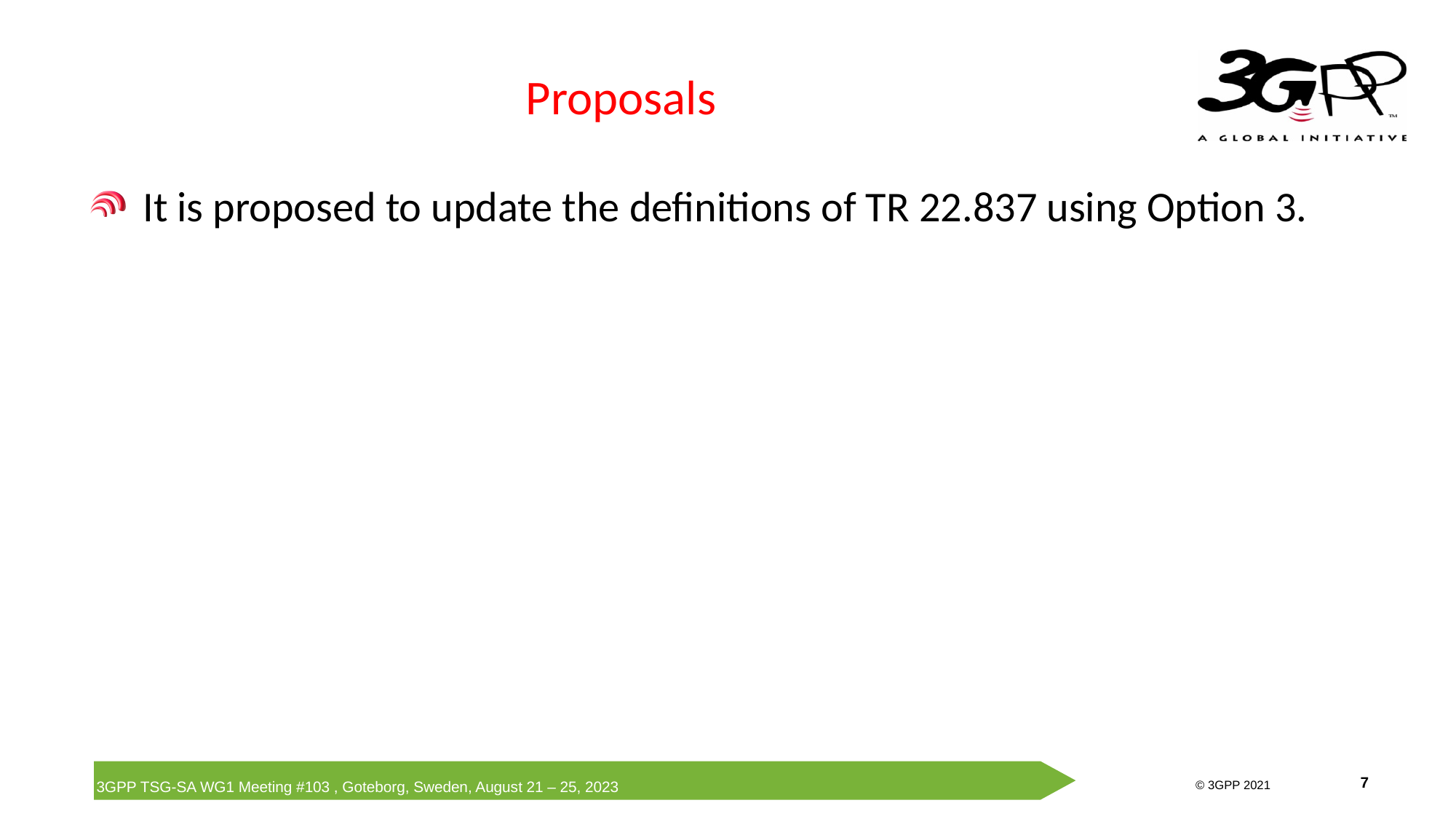

# Proposals
It is proposed to update the definitions of TR 22.837 using Option 3.